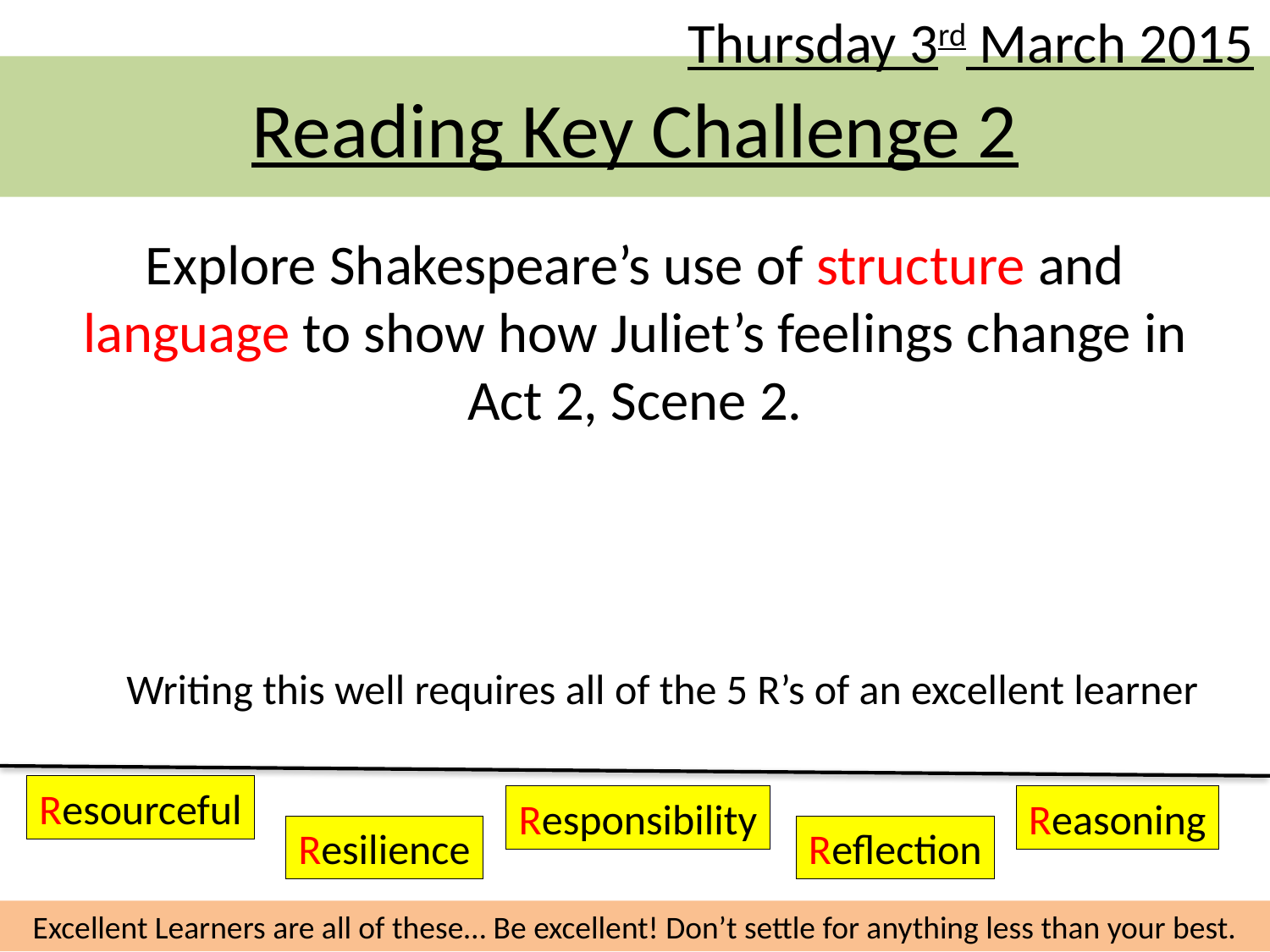

Thursday 3rd March 2015
# Reading Key Challenge 2
Explore Shakespeare’s use of structure and language to show how Juliet’s feelings change in Act 2, Scene 2.
Writing this well requires all of the 5 R’s of an excellent learner
Resourceful
Responsibility
Reasoning
Resilience
Reflection
Excellent Learners are all of these… Be excellent! Don’t settle for anything less than your best.